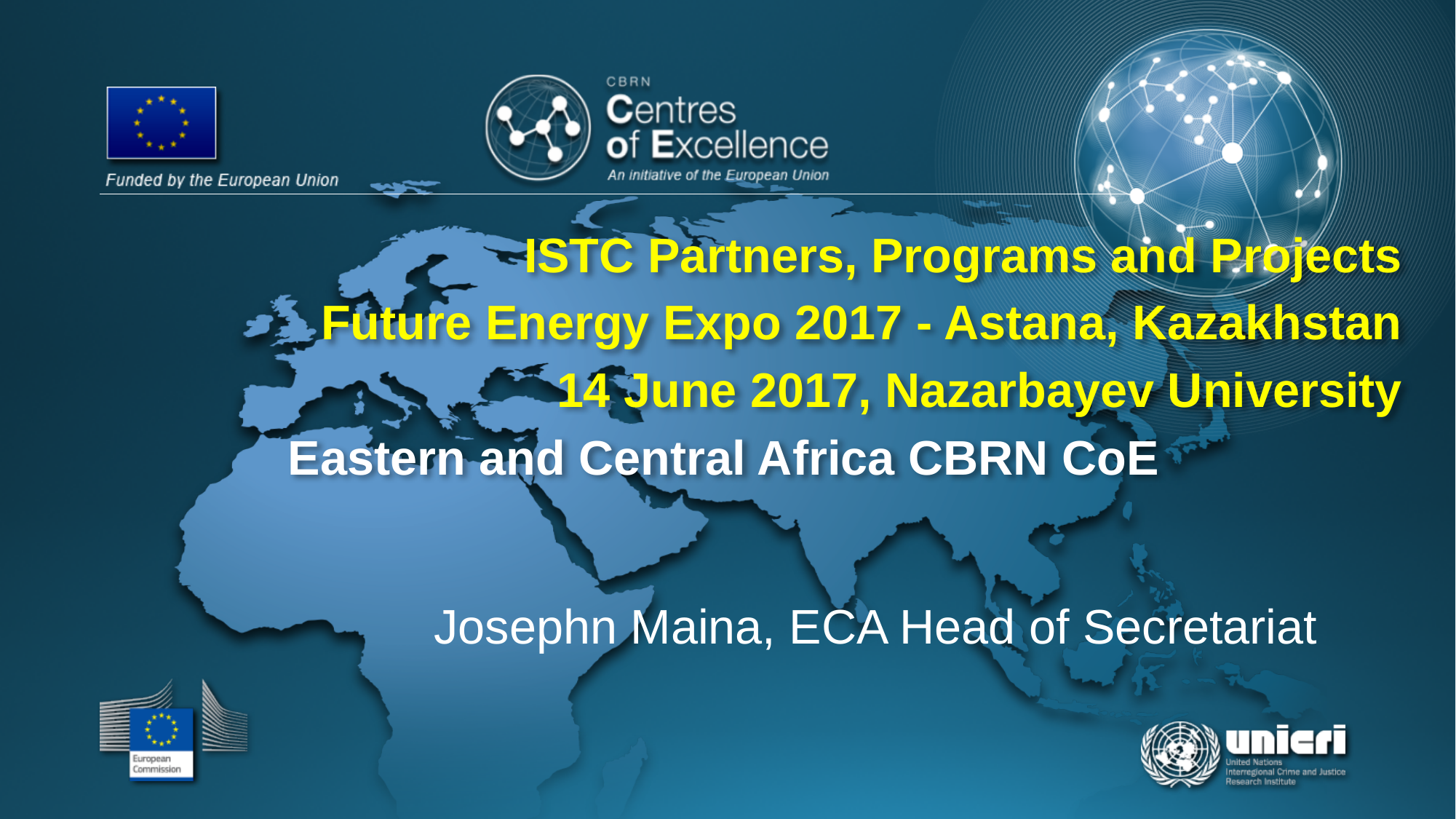

ISTC Partners, Programs and Projects
Future Energy Expo 2017 - Astana, Kazakhstan
14 June 2017, Nazarbayev University
Eastern and Central Africa CBRN CoE
Josephn Maina, ECA Head of Secretariat